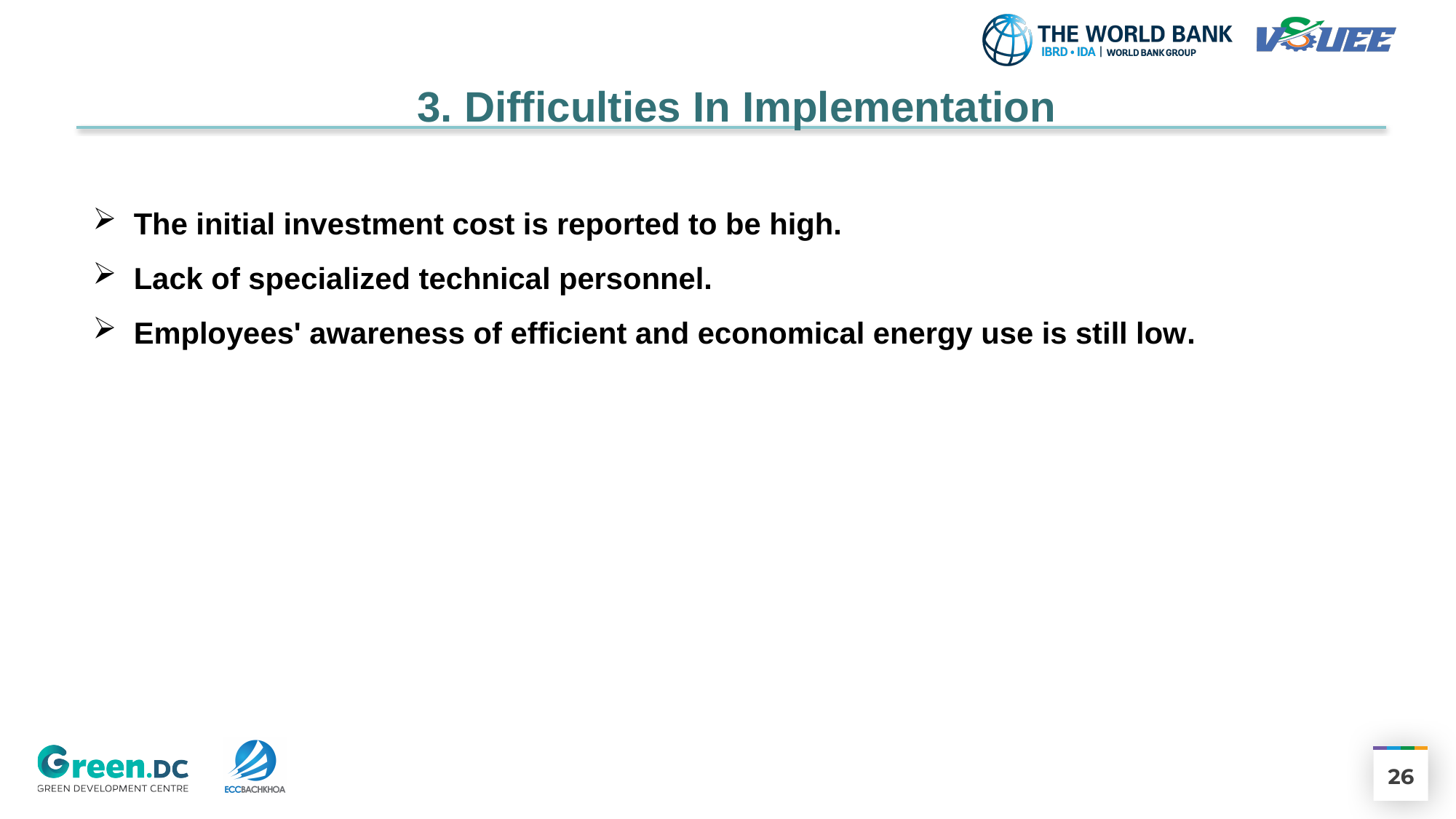

3. Difficulties In Implementation

The initial investment cost is reported to be high.
Lack of specialized technical personnel.
Employees' awareness of efficient and economical energy use is still low.